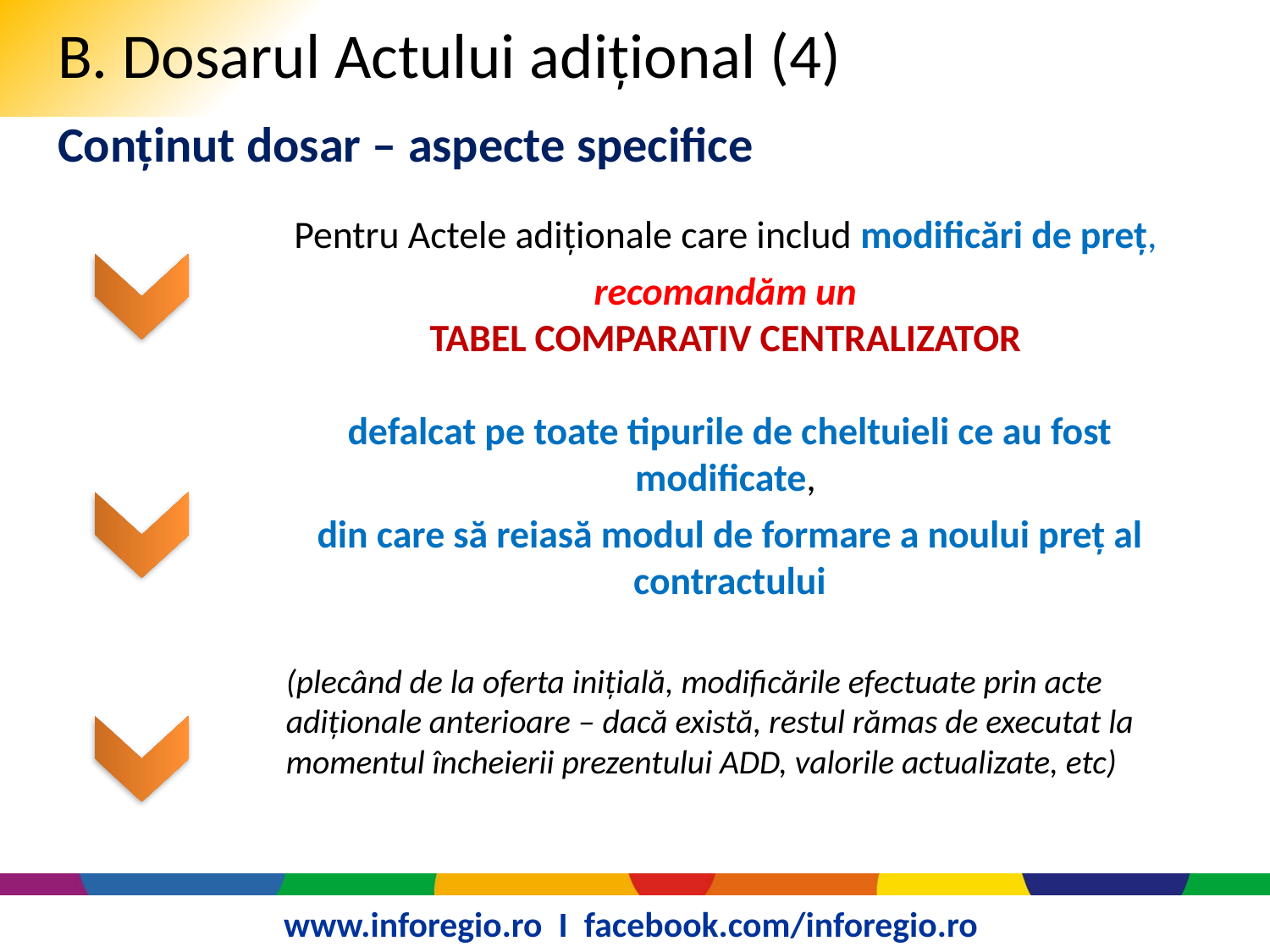

# B. Dosarul Actului adițional (4)
Conținut dosar – aspecte specifice

Pentru Actele adiționale care includ modificări de preț,
recomandăm un
TABEL COMPARATIV CENTRALIZATOR

defalcat pe toate tipurile de cheltuieli ce au fost modificate,
din care să reiasă modul de formare a noului preț al contractului

(plecând de la oferta inițială, modificările efectuate prin acte adiționale anterioare – dacă există, restul rămas de executat la momentul încheierii prezentului ADD, valorile actualizate, etc)